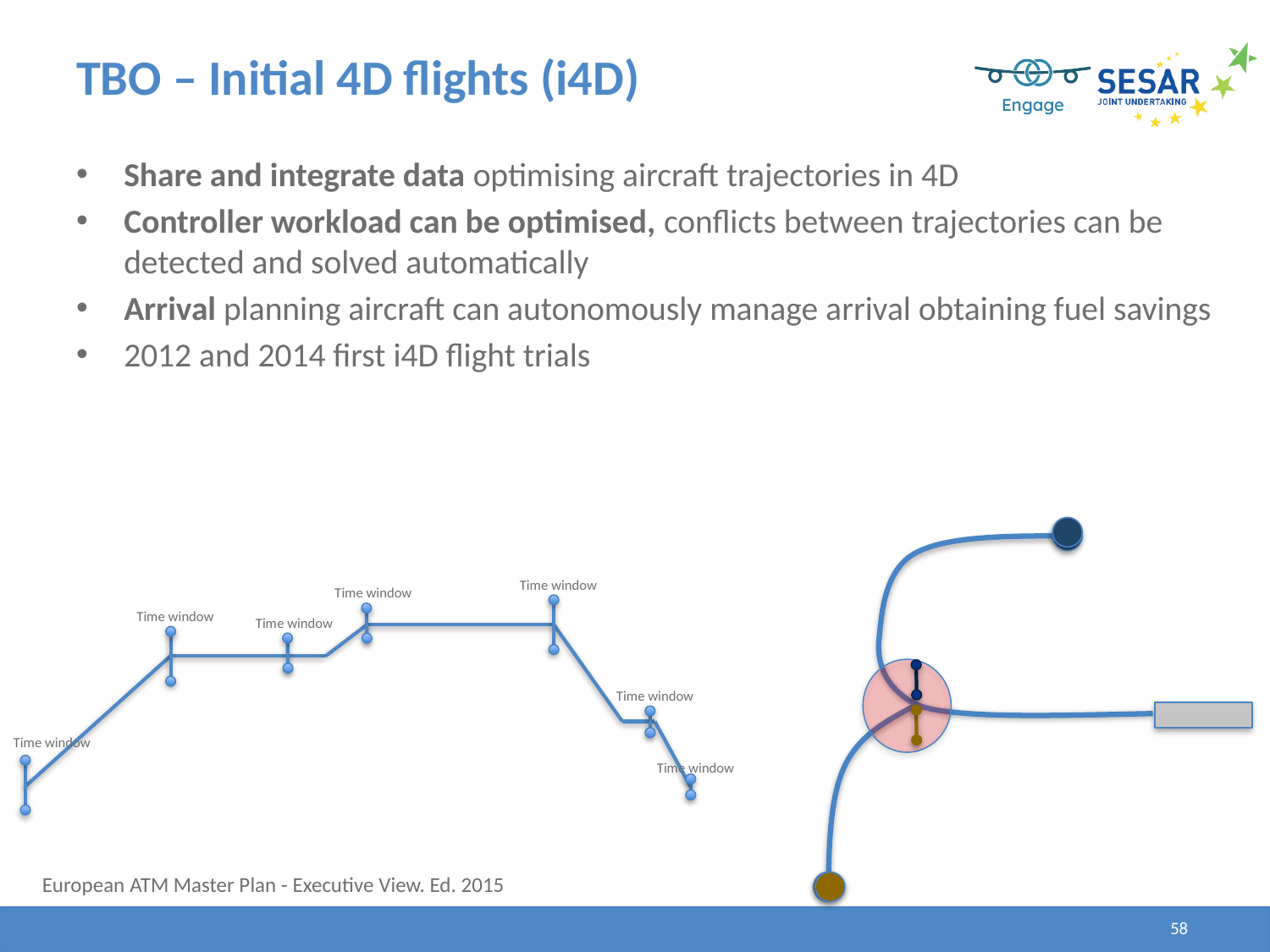

# TBO – Initial 4D flights (i4D)
Share and integrate data optimising aircraft trajectories in 4D
Controller workload can be optimised, conflicts between trajectories can be detected and solved automatically
Arrival planning aircraft can autonomously manage arrival obtaining fuel savings
2012 and 2014 first i4D flight trials

Time window
Time window

Time window

Time window

Time window

Time window

Time window

 European ATM Master Plan - Executive View. Ed. 2015

58